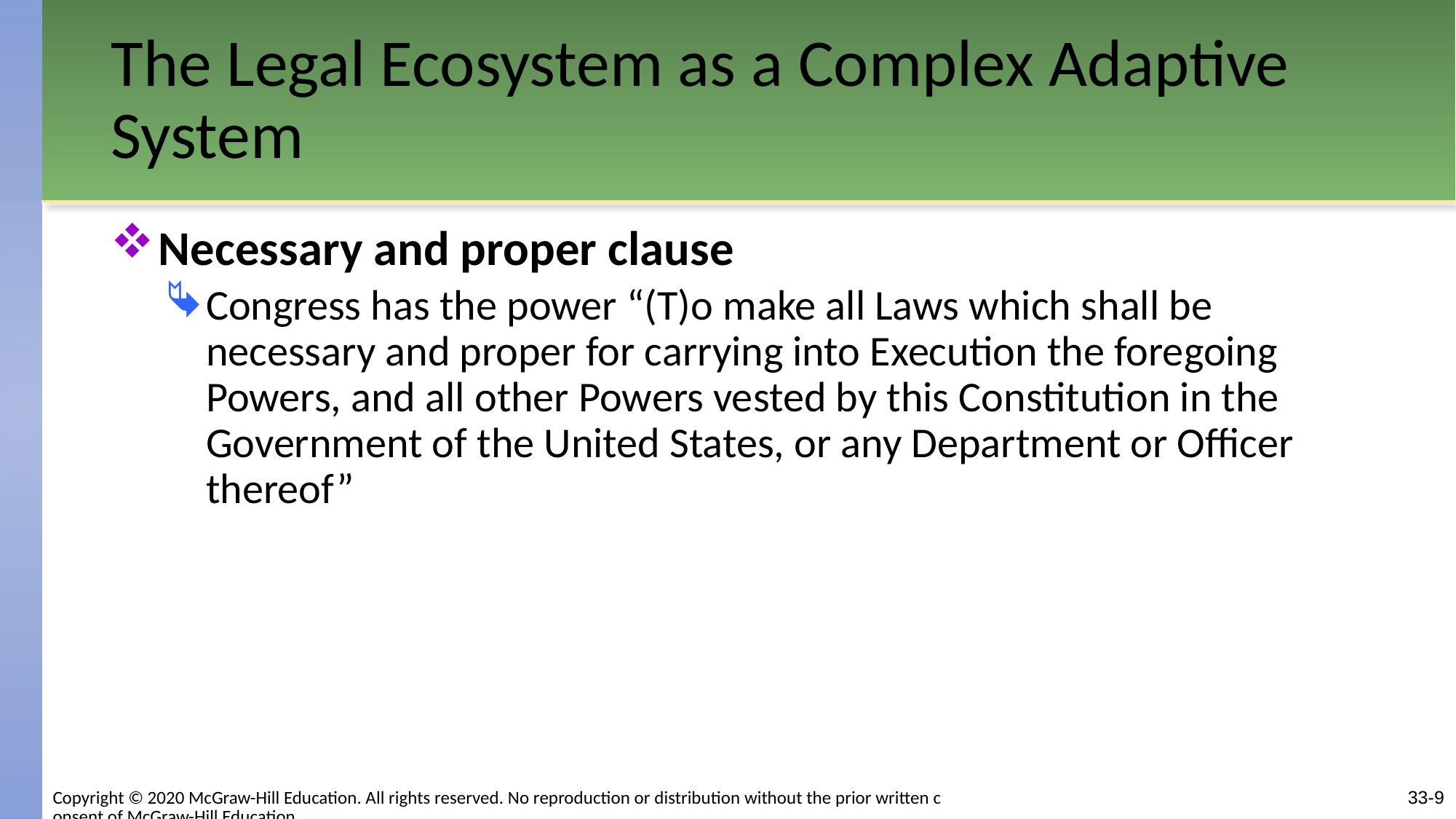

# The Legal Ecosystem as a Complex Adaptive System
Necessary and proper clause
Congress has the power “(T)o make all Laws which shall be necessary and proper for carrying into Execution the foregoing Powers, and all other Powers vested by this Constitution in the Government of the United States, or any Department or Officer thereof”
Copyright © 2020 McGraw-Hill Education. All rights reserved. No reproduction or distribution without the prior written consent of McGraw-Hill Education.
33-9